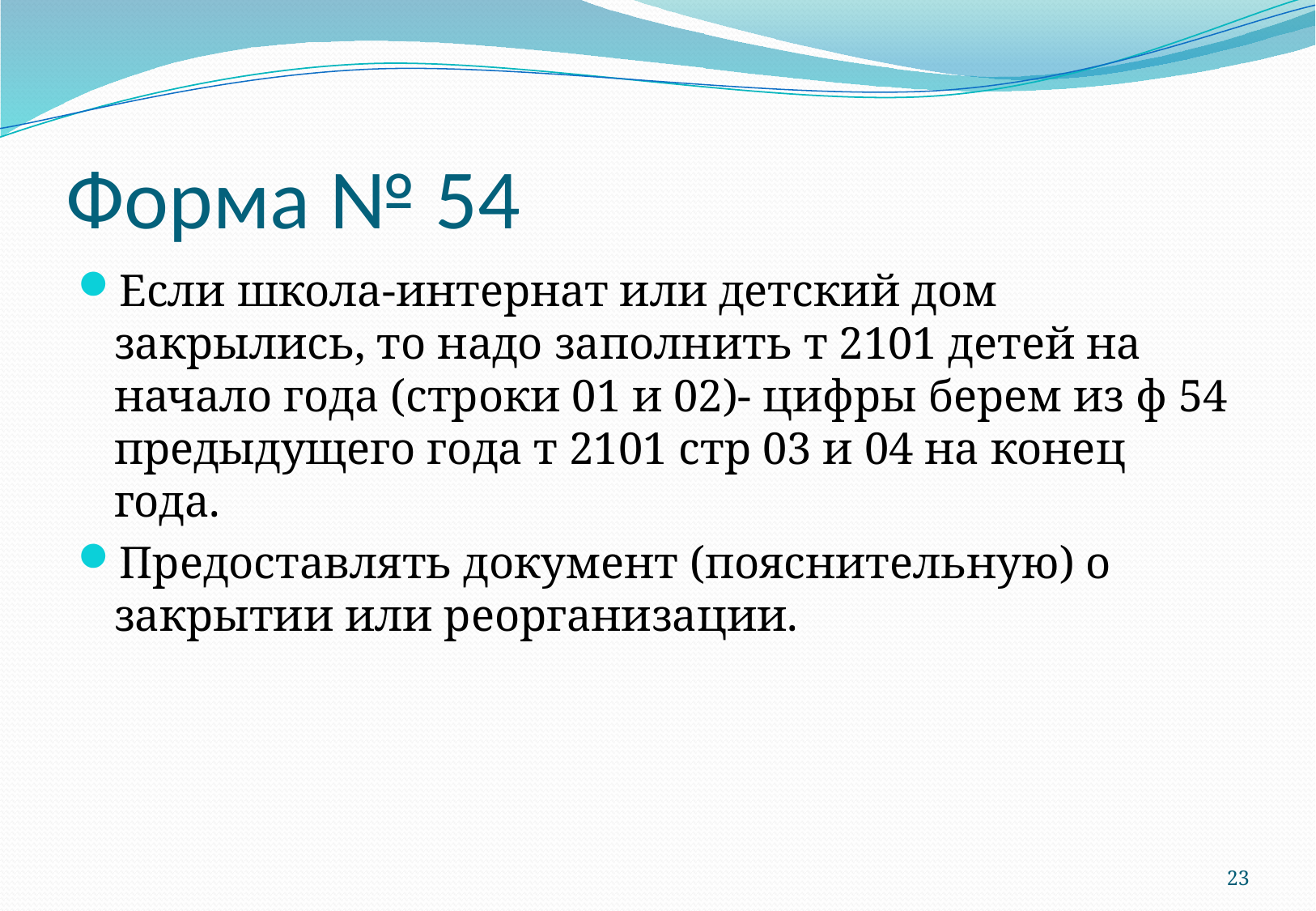

# Форма № 54
Если школа-интернат или детский дом закрылись, то надо заполнить т 2101 детей на начало года (строки 01 и 02)- цифры берем из ф 54 предыдущего года т 2101 стр 03 и 04 на конец года.
Предоставлять документ (пояснительную) о закрытии или реорганизации.
23